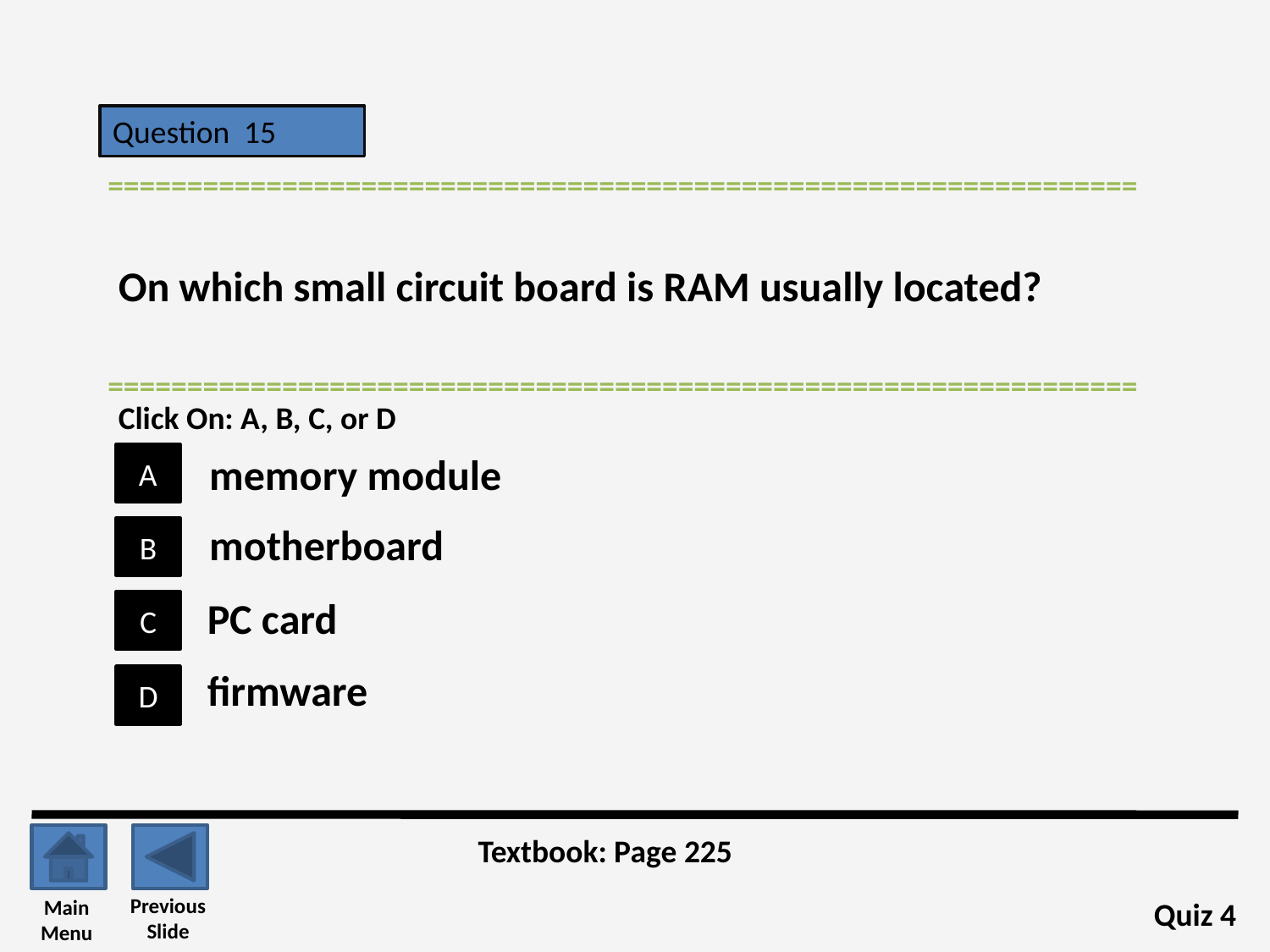

Question  15
=================================================================
On which small circuit board is RAM usually located?
=================================================================
Click On: A, B, C, or D

memory module
A
motherboard
B
PC card
C
firmware
D

Textbook: Page 225
Previous
Slide
Main
Menu
Quiz 4